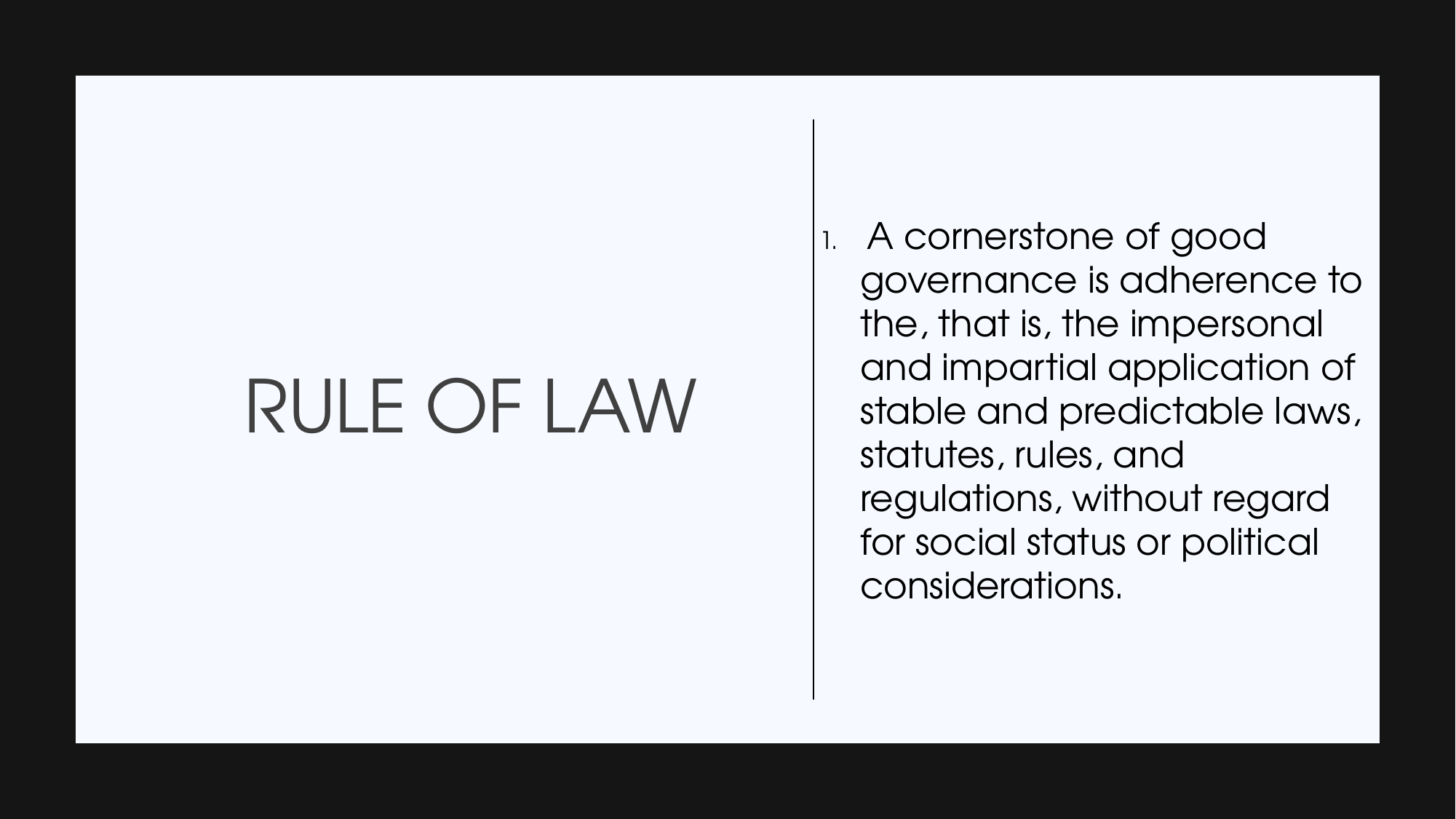

A cornerstone of good governance is adherence to the, that is, the impersonal and impartial application of stable and predictable laws, statutes, rules, and regulations, without regard for social status or political considerations.
# Rule of law